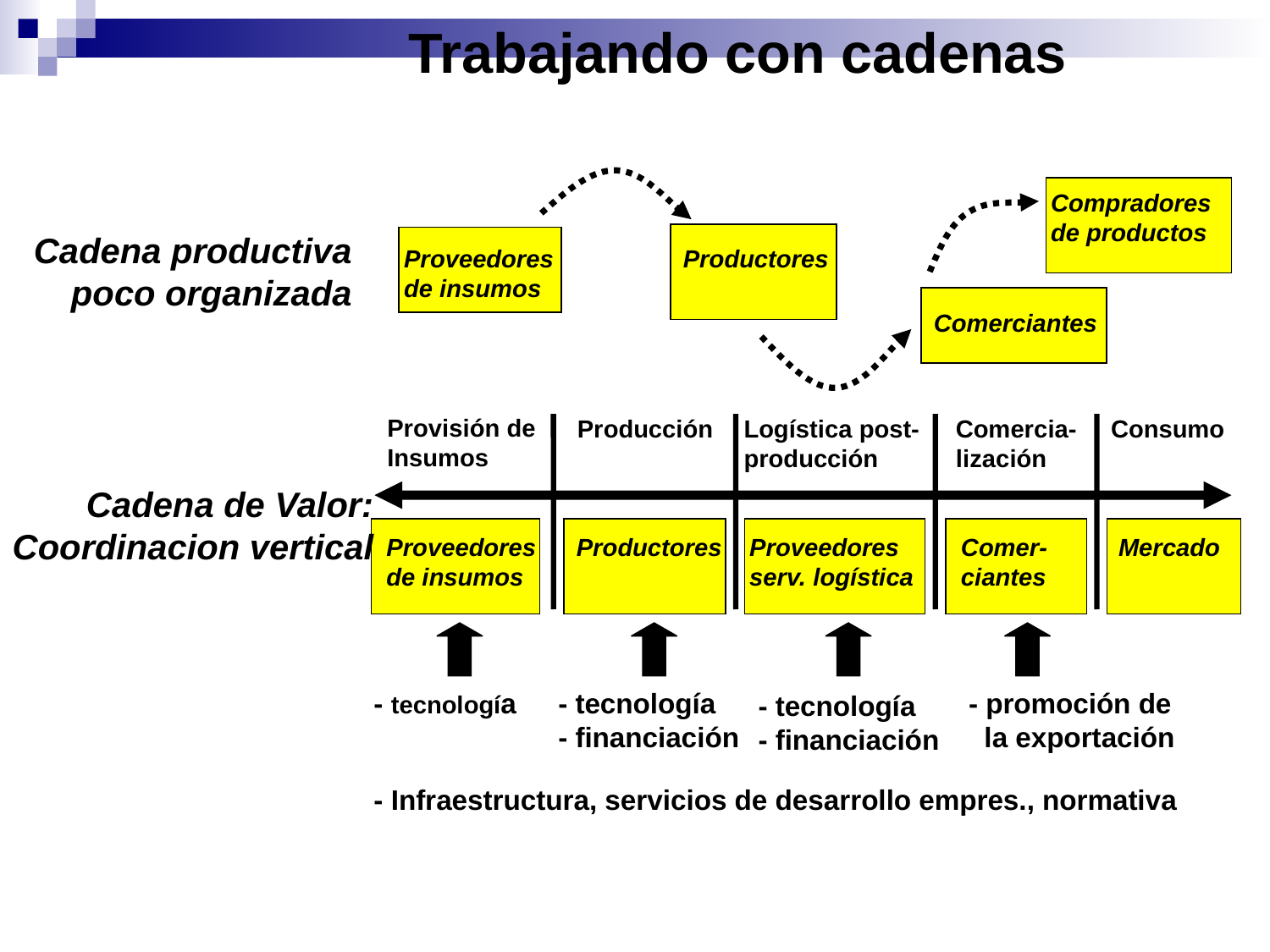

Trabajando con cadenas

Compradores
de productos

Cadena productiva
poco organizada

Proveedores
de insumos
Productores

Comerciantes

Provisión de
Insumos
Producción

Logística post-producción
Comercia-
lización
Consumo

Cadena de Valor:
Coordinacion vertical

Proveedores
de insumos
Productores
Proveedores
serv. logística
Comer-
ciantes
Mercado

- tecnología

- tecnología
- financiación
 - promoción de
   la exportación
- tecnología
- financiación
- Infraestructura, servicios de desarrollo empres., normativa